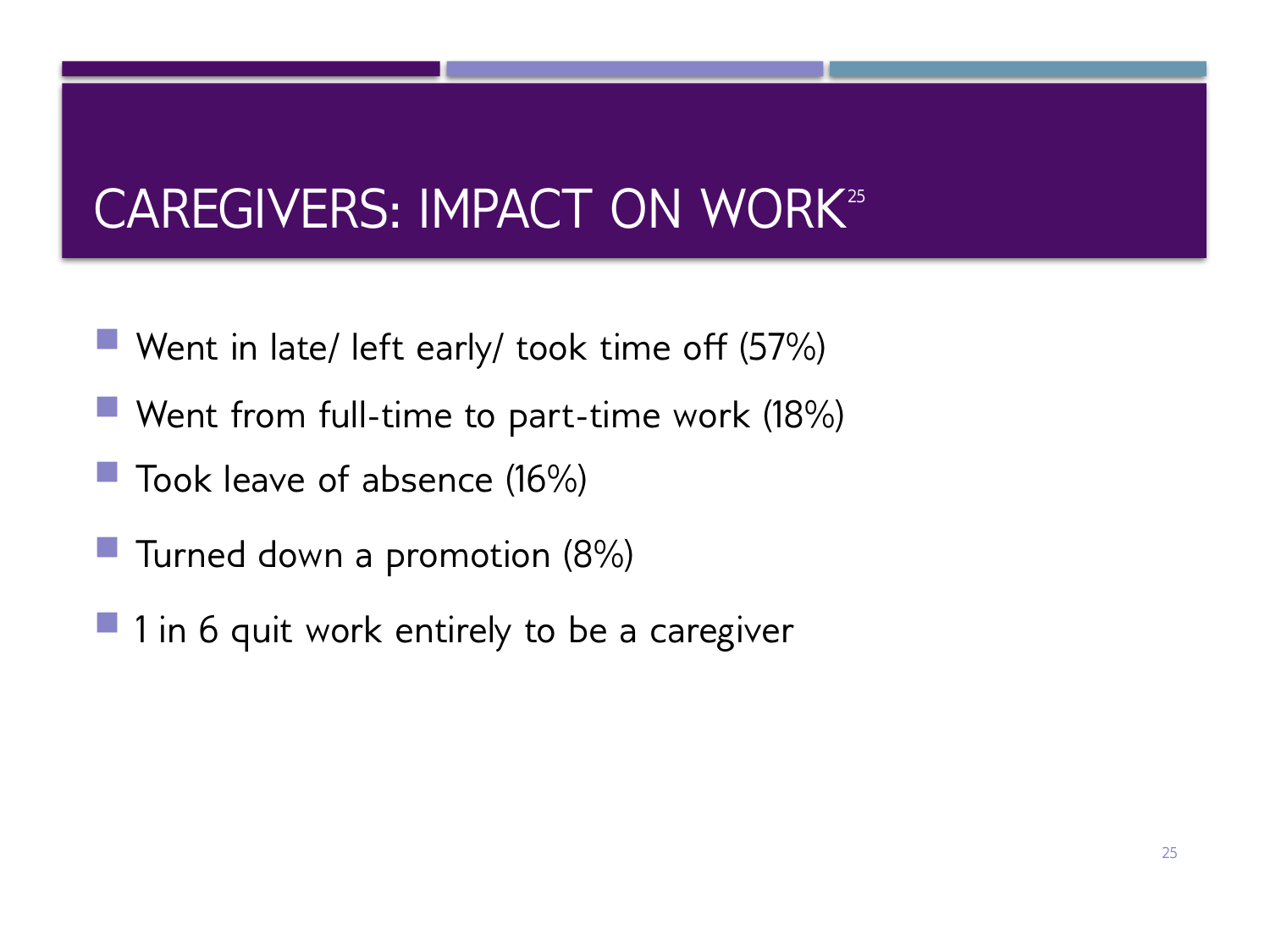

# Caregivers: Impact on Work25
Went in late/ left early/ took time off (57%)
Went from full-time to part-time work (18%)
Took leave of absence (16%)
Turned down a promotion (8%)
1 in 6 quit work entirely to be a caregiver

25